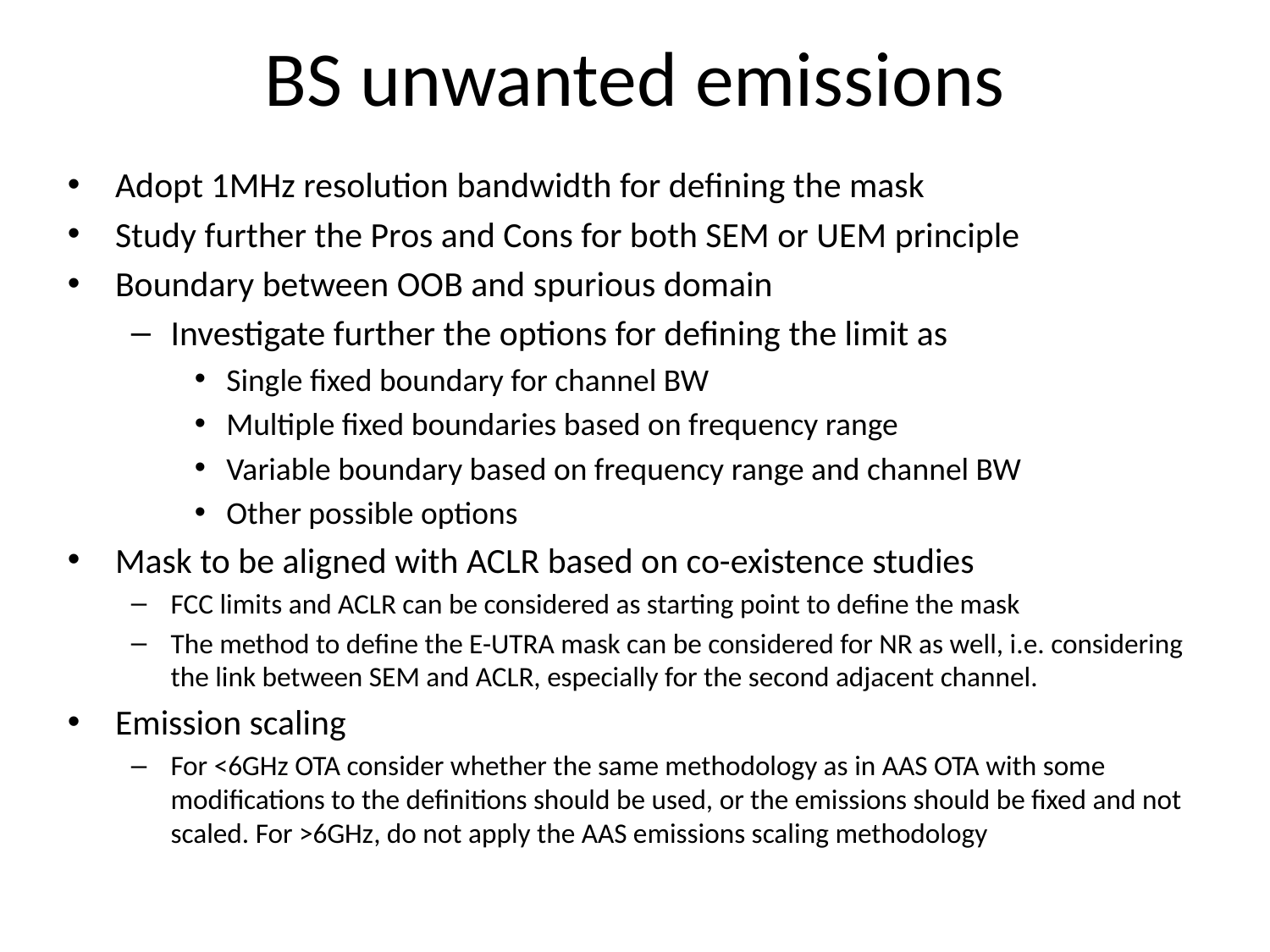

# BS unwanted emissions
Adopt 1MHz resolution bandwidth for defining the mask
Study further the Pros and Cons for both SEM or UEM principle
Boundary between OOB and spurious domain
Investigate further the options for defining the limit as
Single fixed boundary for channel BW
Multiple fixed boundaries based on frequency range
Variable boundary based on frequency range and channel BW
Other possible options
Mask to be aligned with ACLR based on co-existence studies
FCC limits and ACLR can be considered as starting point to define the mask
The method to define the E-UTRA mask can be considered for NR as well, i.e. considering the link between SEM and ACLR, especially for the second adjacent channel.
Emission scaling
For <6GHz OTA consider whether the same methodology as in AAS OTA with some modifications to the definitions should be used, or the emissions should be fixed and not scaled. For >6GHz, do not apply the AAS emissions scaling methodology